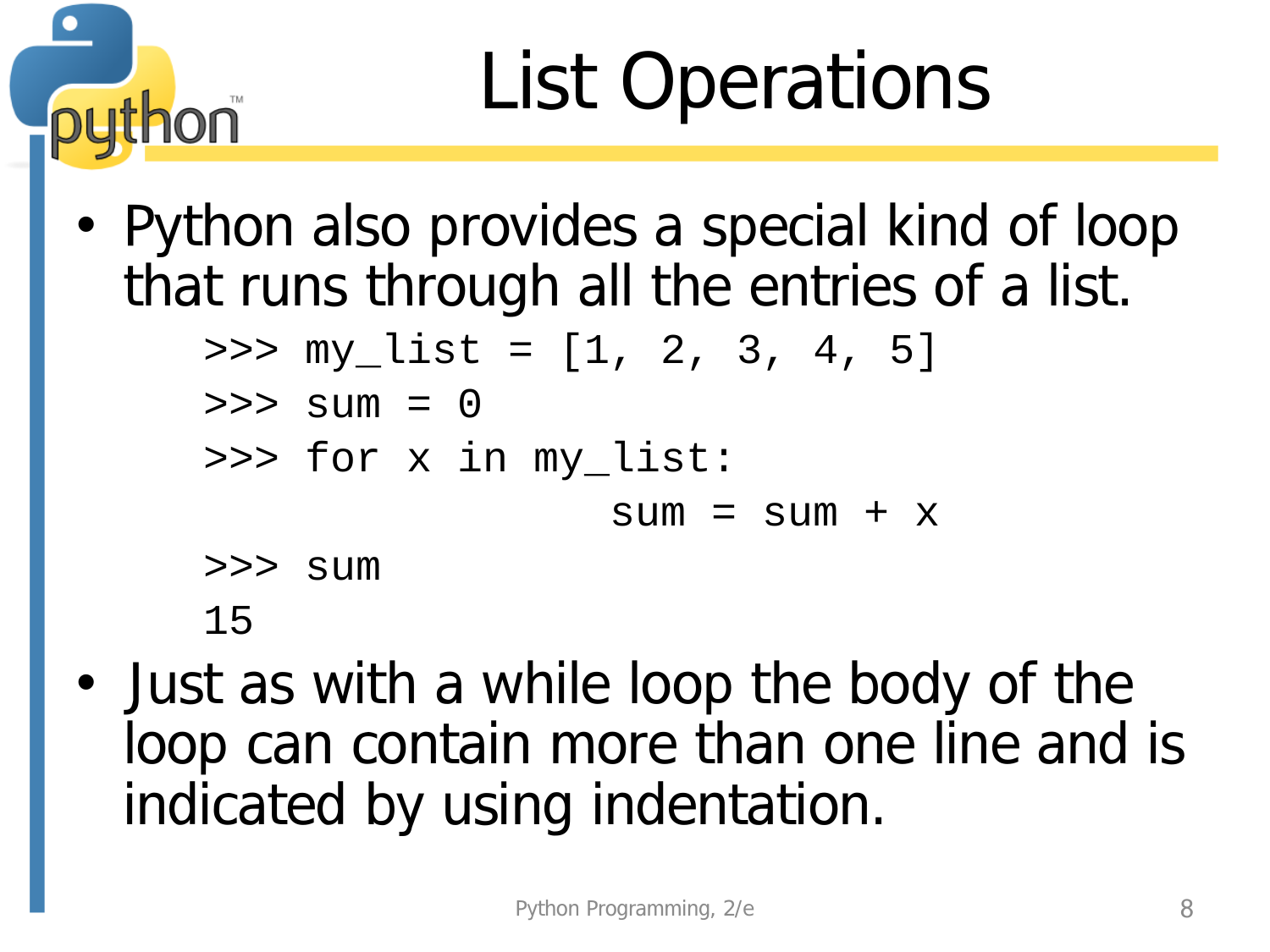

# List Operations
Python also provides a special kind of loop that runs through all the entries of a list.
	>>> my_list = [1, 2, 3, 4, 5]
	>>> sum = 0
	>>> for x in my_list:
				 sum = sum + x
	>>> sum
	15
Just as with a while loop the body of the loop can contain more than one line and is indicated by using indentation.
Python Programming, 2/e
8